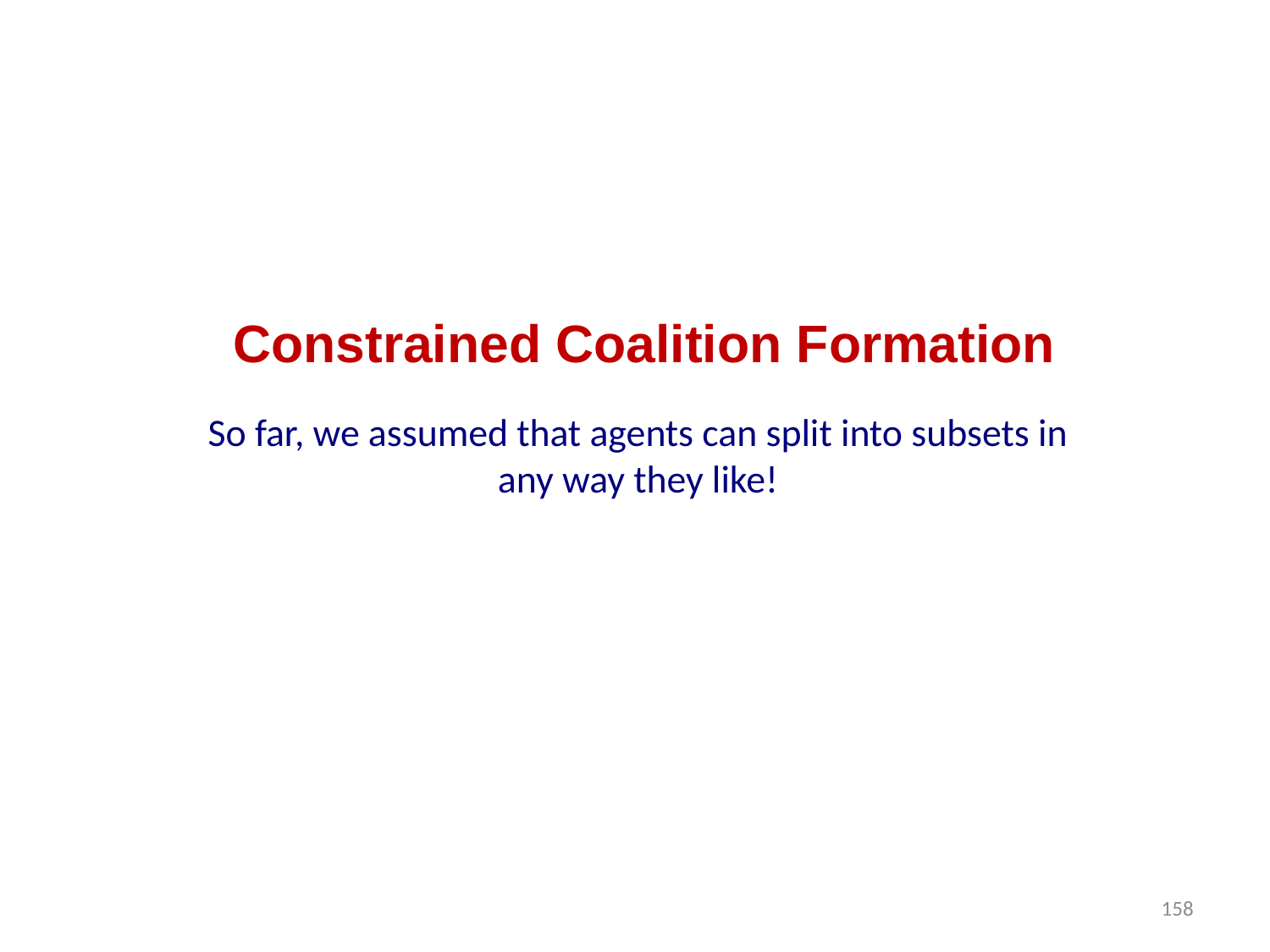

Constrained Coalition Formation
So far, we assumed that agents can split into subsets in any way they like!
158